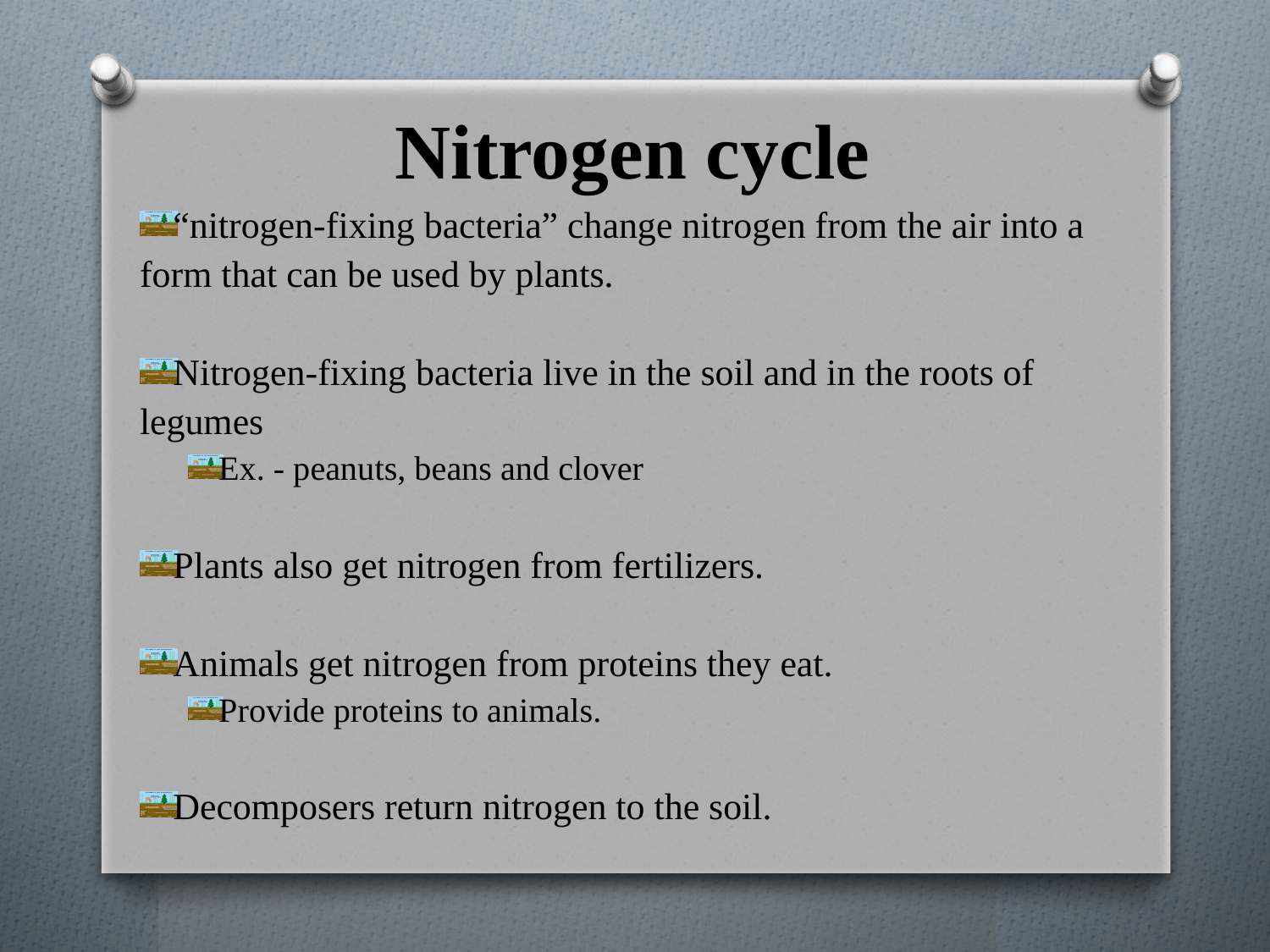

# Nitrogen cycle
“nitrogen-fixing bacteria” change nitrogen from the air into a form that can be used by plants.

Nitrogen-fixing bacteria live in the soil and in the roots of legumes
Ex. - peanuts, beans and clover

Plants also get nitrogen from fertilizers.

Animals get nitrogen from proteins they eat.
Provide proteins to animals.

Decomposers return nitrogen to the soil.